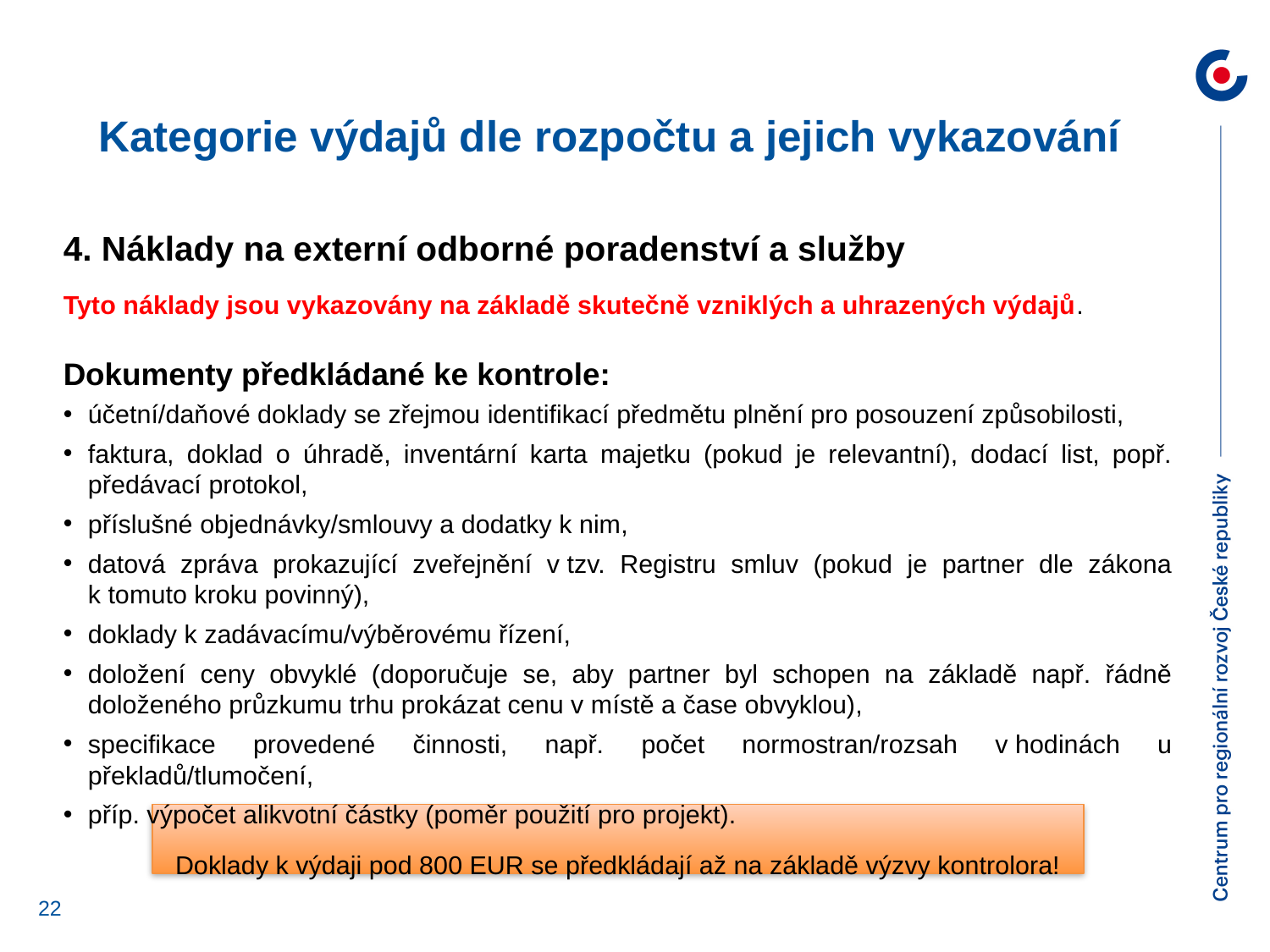

Kategorie výdajů dle rozpočtu a jejich vykazování
4. Náklady na externí odborné poradenství a služby

Tyto náklady jsou vykazovány na základě skutečně vzniklých a uhrazených výdajů.

Dokumenty předkládané ke kontrole:
účetní/daňové doklady se zřejmou identifikací předmětu plnění pro posouzení způsobilosti,
faktura, doklad o úhradě, inventární karta majetku (pokud je relevantní), dodací list, popř. předávací protokol,
příslušné objednávky/smlouvy a dodatky k nim,
datová zpráva prokazující zveřejnění v tzv. Registru smluv (pokud je partner dle zákona k tomuto kroku povinný),
doklady k zadávacímu/výběrovému řízení,
doložení ceny obvyklé (doporučuje se, aby partner byl schopen na základě např. řádně doloženého průzkumu trhu prokázat cenu v místě a čase obvyklou),
specifikace provedené činnosti, např. počet normostran/rozsah v hodinách u překladů/tlumočení,
příp. výpočet alikvotní částky (poměr použití pro projekt).
Doklady k výdaji pod 800 EUR se předkládají až na základě výzvy kontrolora!

22